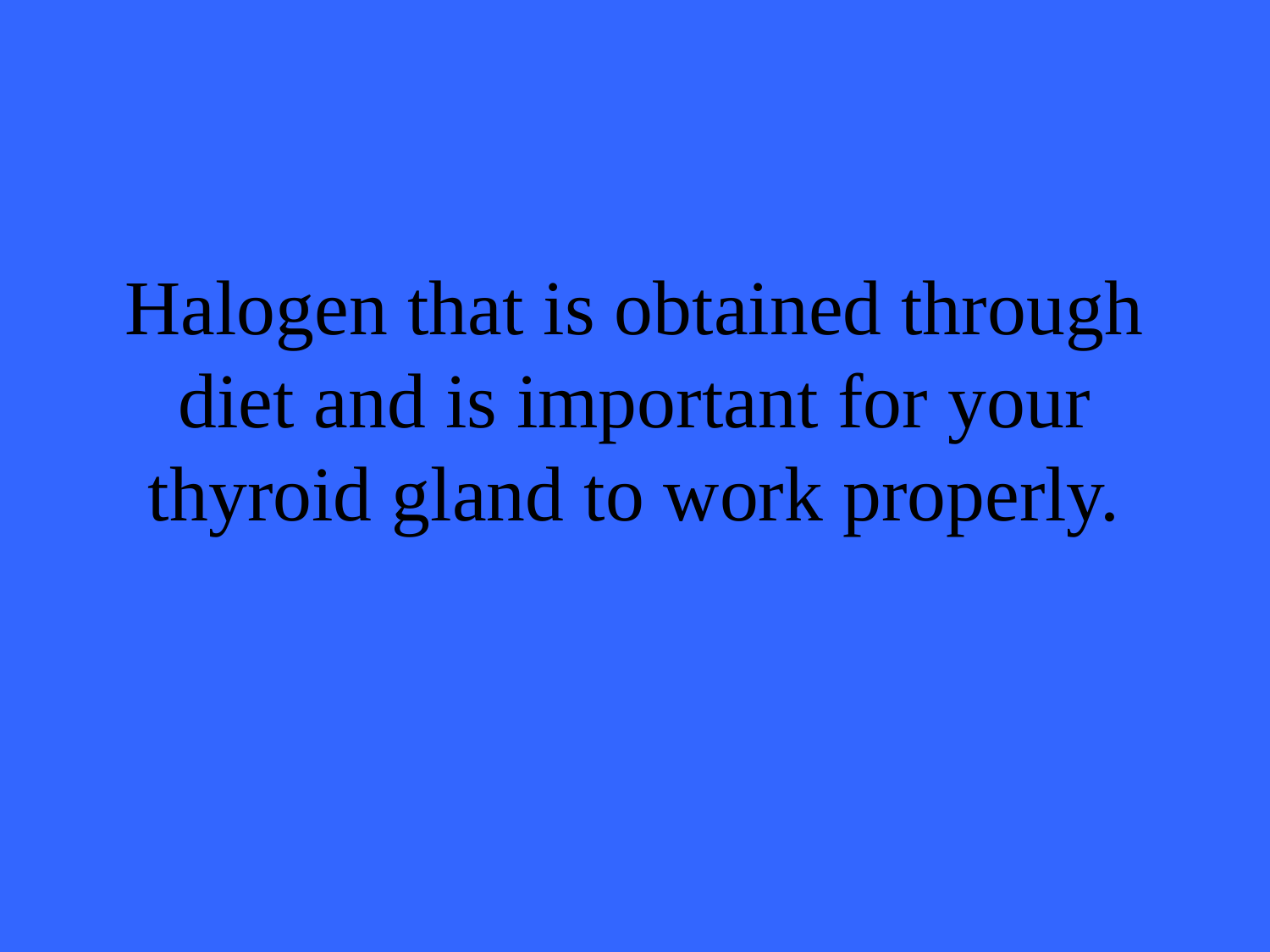

# Halogen that is obtained through diet and is important for your thyroid gland to work properly.